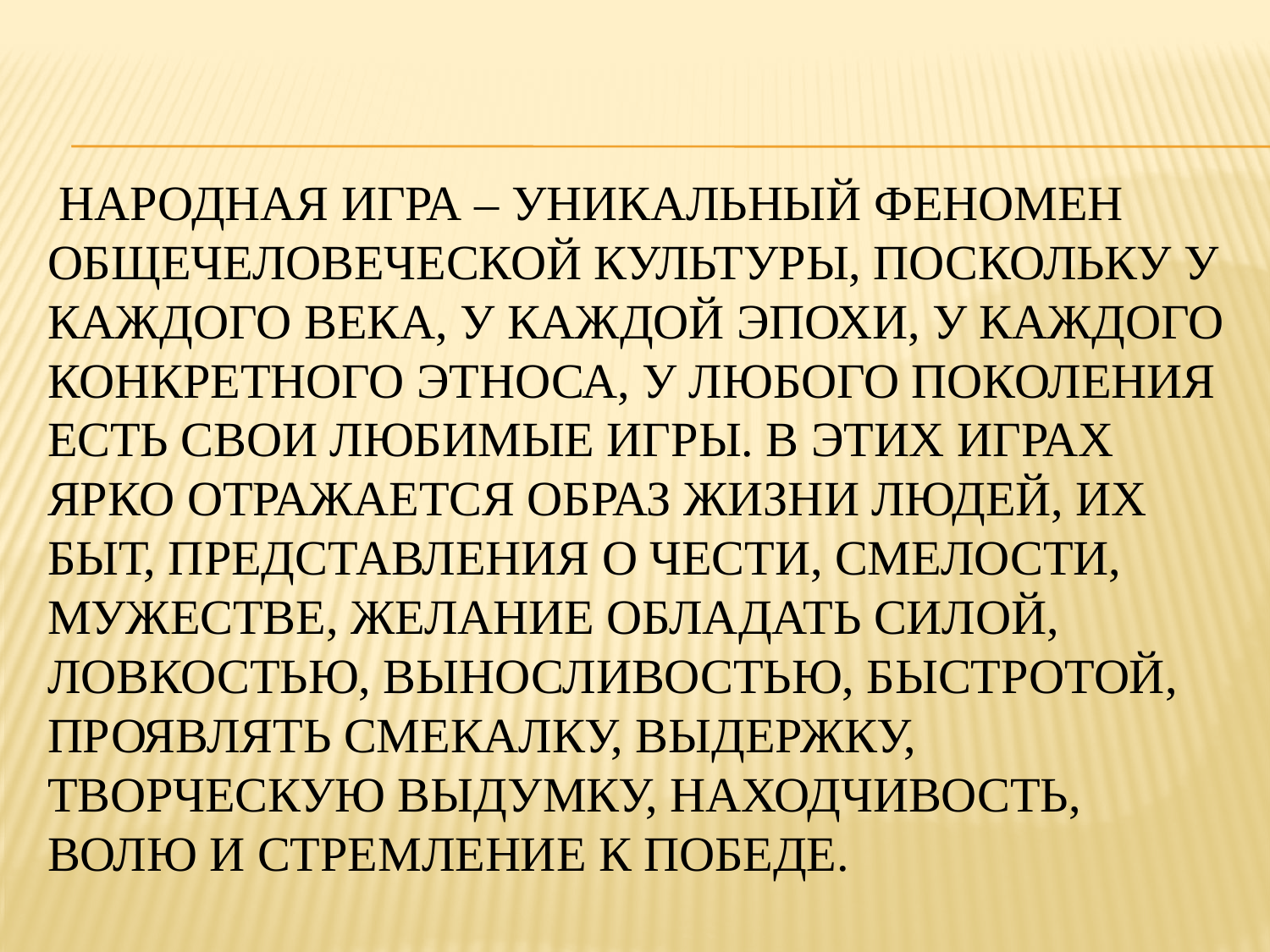

# Народная игра – уникальный феномен общечеловеческой культуры, поскольку у каждого века, у каждой эпохи, у каждого конкретного этноса, у любого поколения есть свои любимые игры. В этих играх  ярко отражается образ жизни людей, их быт, представления о чести, смелости, мужестве, желание обладать силой, ловкостью, выносливостью, быстротой, проявлять смекалку, выдержку, творческую выдумку, находчивость, волю и стремление к победе.